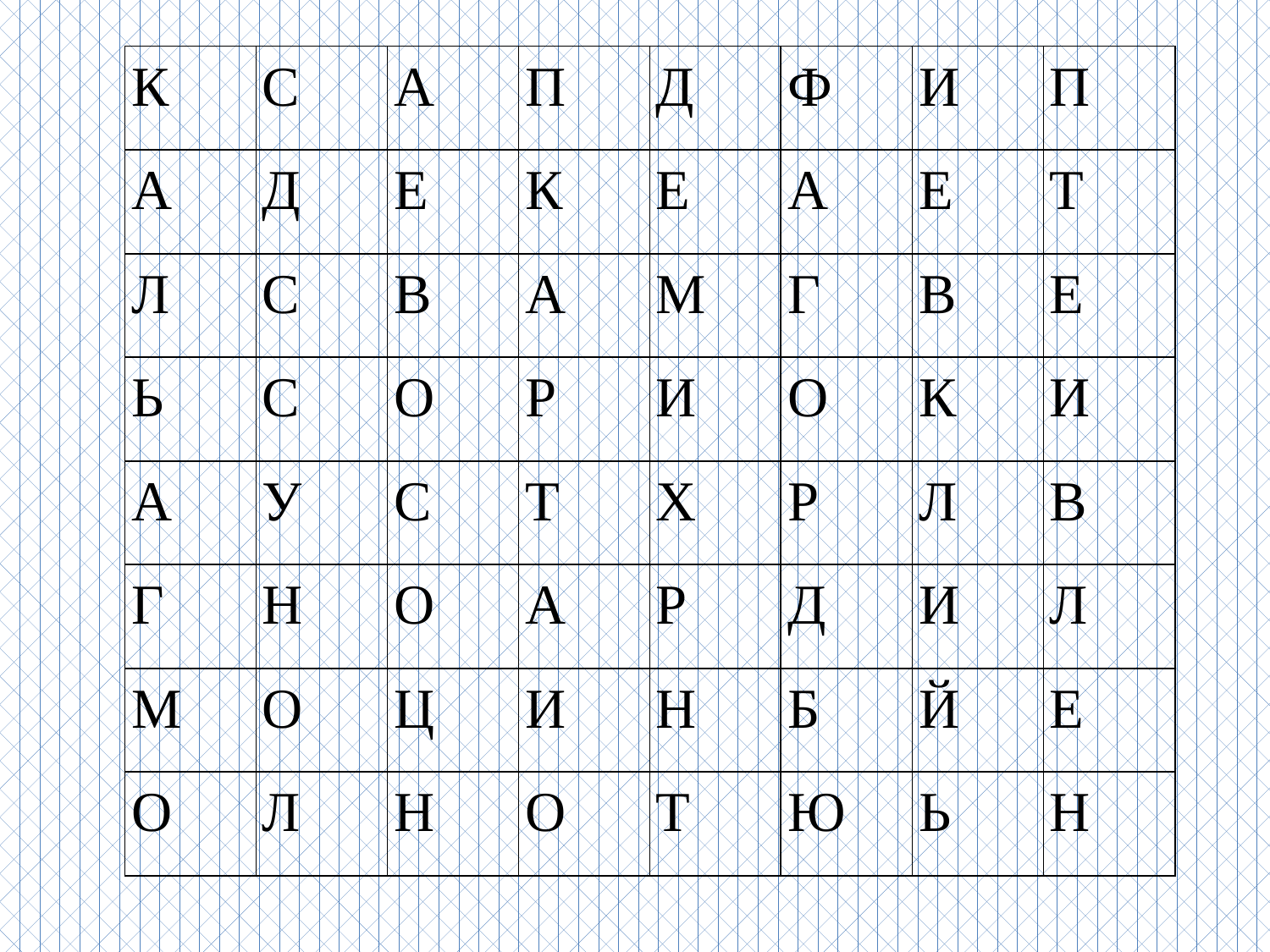

| К | С | А | П | Д | Ф | И | П |
| --- | --- | --- | --- | --- | --- | --- | --- |
| А | Д | Е | К | Е | А | Е | Т |
| Л | С | В | А | М | Г | В | Е |
| Ь | С | О | Р | И | О | К | И |
| А | У | С | Т | Х | Р | Л | В |
| Г | Н | О | А | Р | Д | И | Л |
| М | О | Ц | И | Н | Б | Й | Е |
| О | Л | Н | О | Т | Ю | Ь | Н |